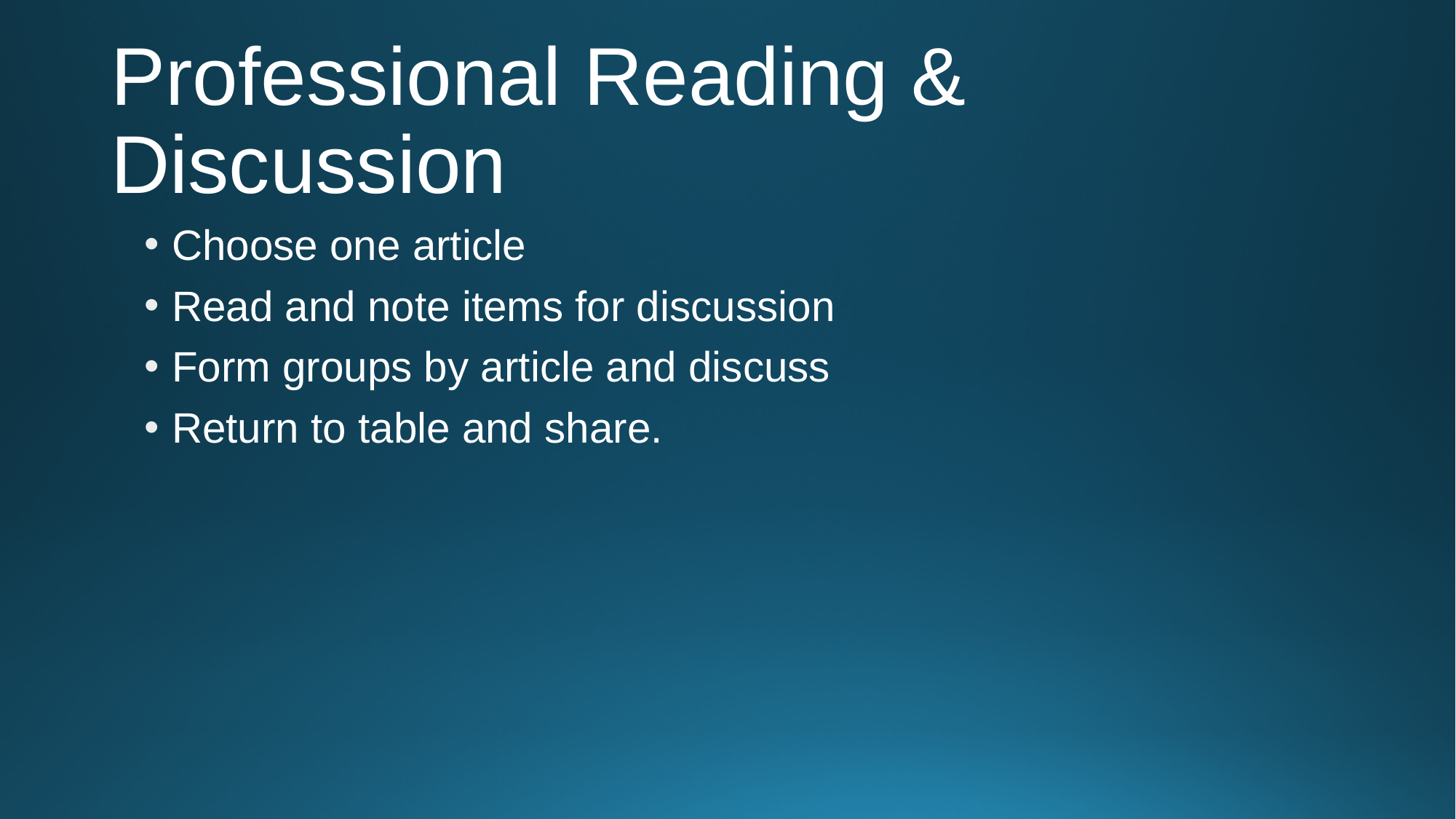

# Professional Reading & Discussion
Choose one article
Read and note items for discussion
Form groups by article and discuss
Return to table and share.